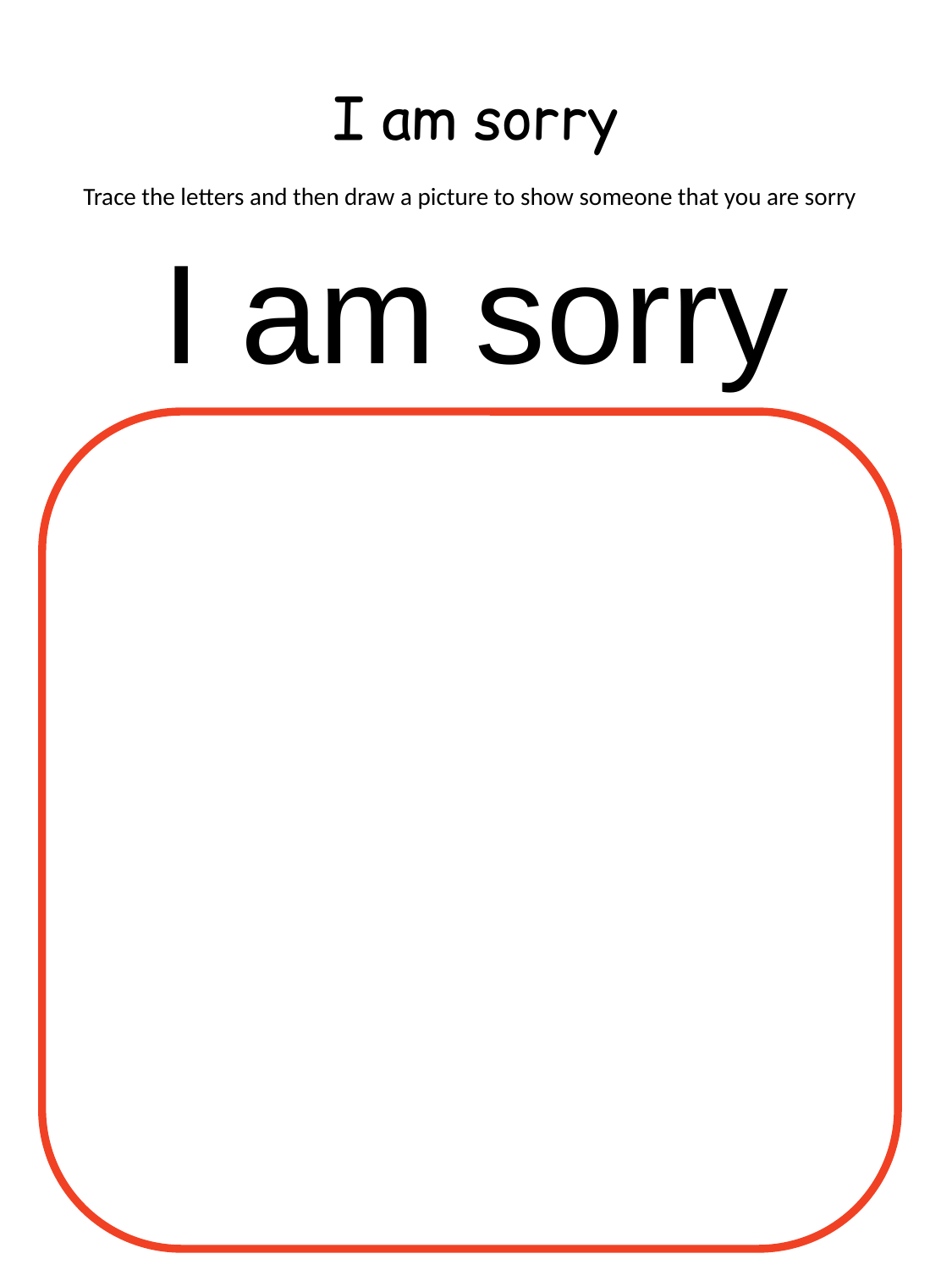

# I am sorry
Trace the letters and then draw a picture to show someone that you are sorry
I am sorry